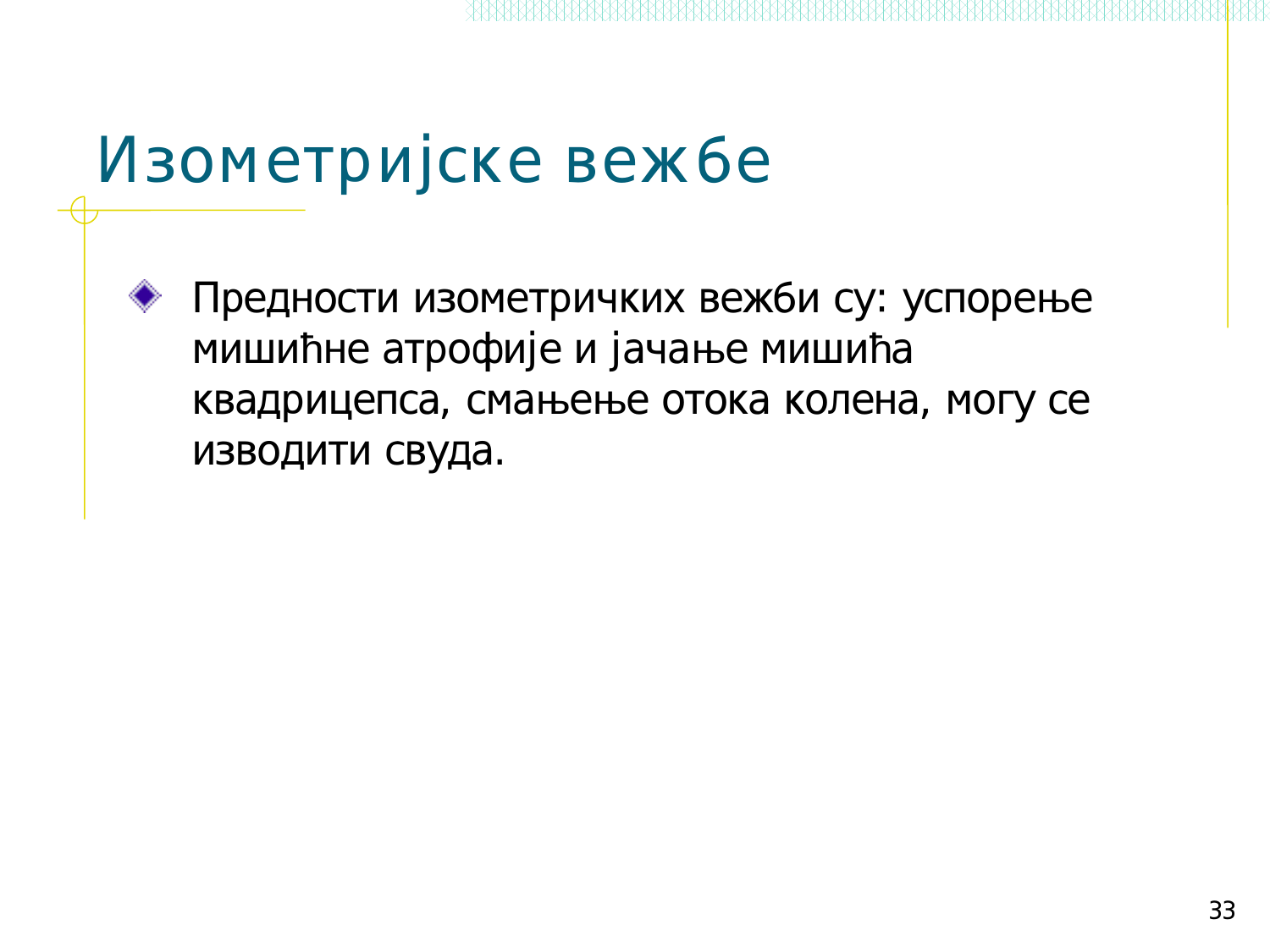

# Изометријске вежбе
Предности изометричких вежби су: успорење мишићне атрофије и јачање мишића квадрицепса, смањење отока колена, могу се изводити свуда.
33